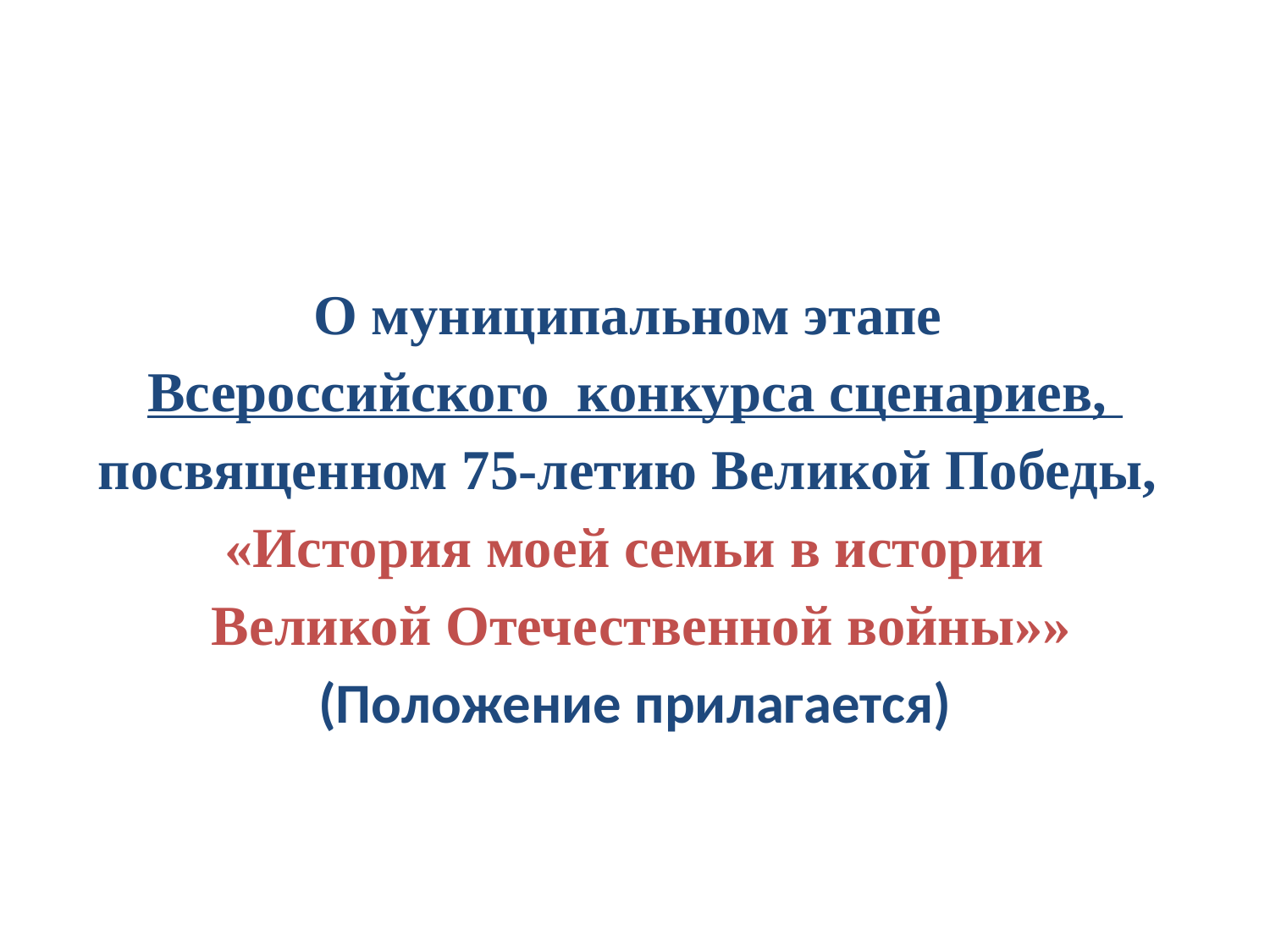

# О муниципальном этапе Всероссийского  конкурса сценариев, посвященном 75-летию Великой Победы, «История моей семьи в истории Великой Отечественной войны»» (Положение прилагается)